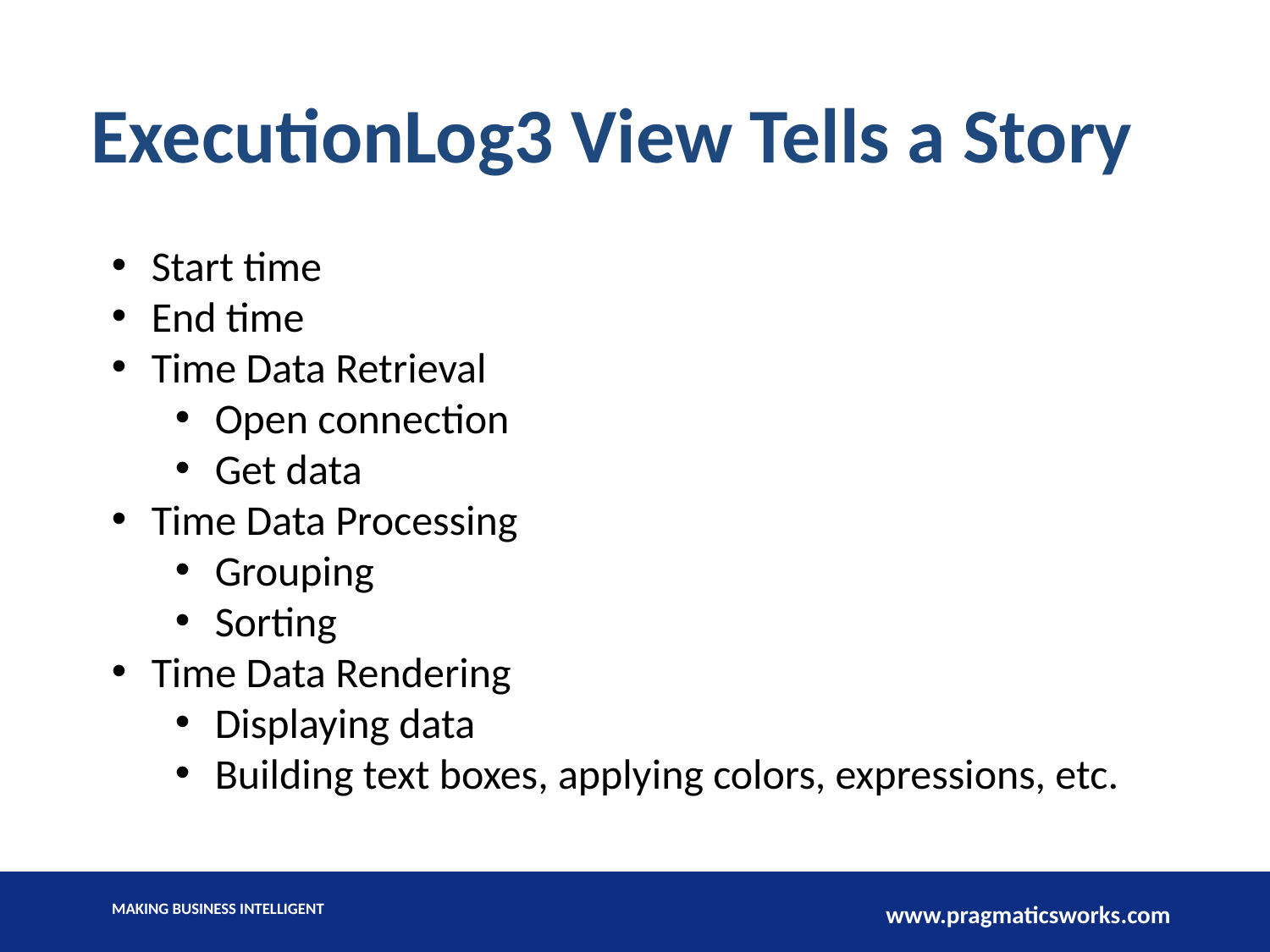

# ExecutionLog3 View Tells a Story
Start time
End time
Time Data Retrieval
Open connection
Get data
Time Data Processing
Grouping
Sorting
Time Data Rendering
Displaying data
Building text boxes, applying colors, expressions, etc.

Making Business Intelligent
www.pragmaticsworks.com